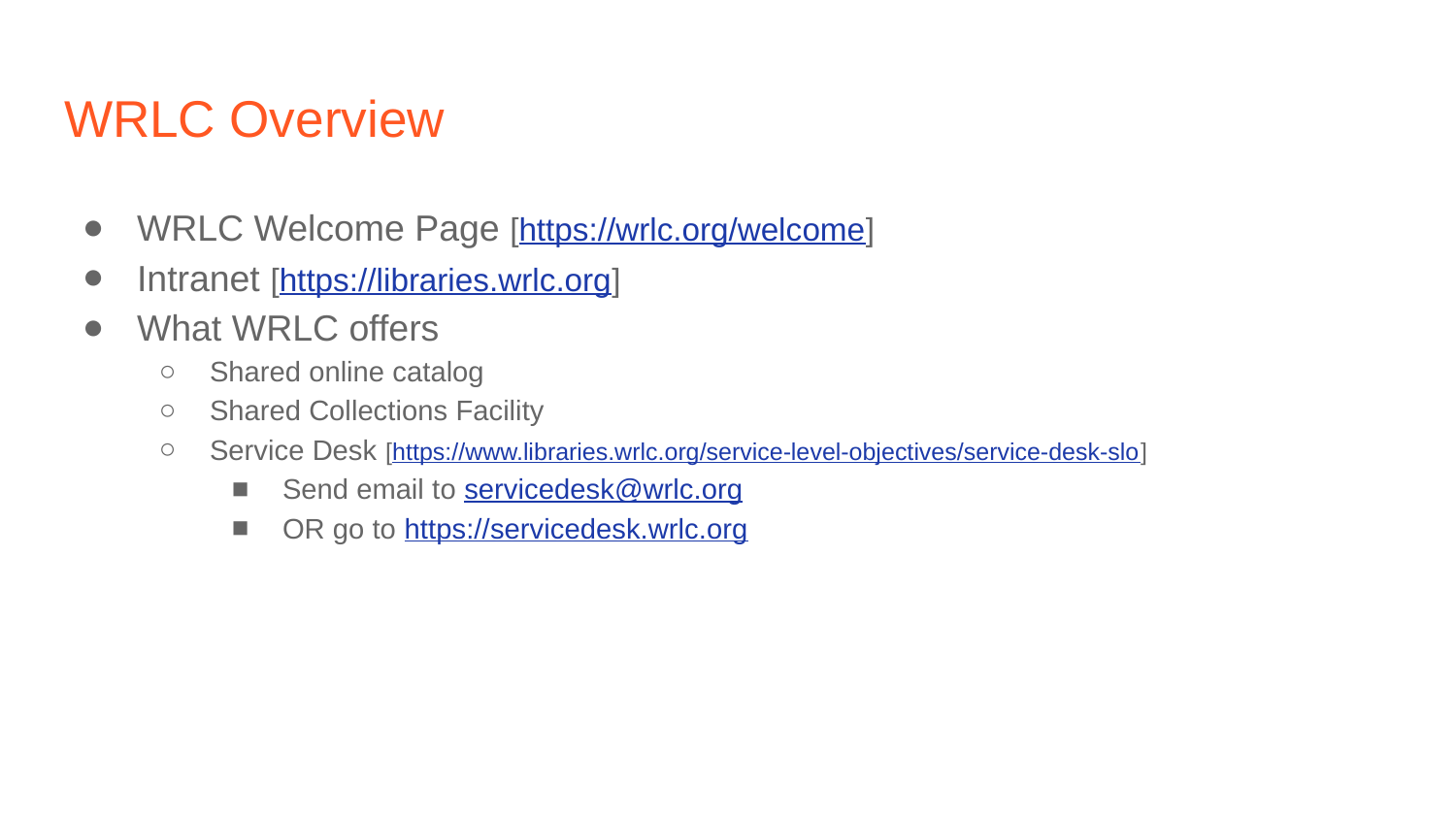

# WRLC Overview
WRLC Welcome Page [https://wrlc.org/welcome]
Intranet [https://libraries.wrlc.org]
What WRLC offers
Shared online catalog
Shared Collections Facility
Service Desk [https://www.libraries.wrlc.org/service-level-objectives/service-desk-slo]
Send email to servicedesk@wrlc.org
OR go to https://servicedesk.wrlc.org